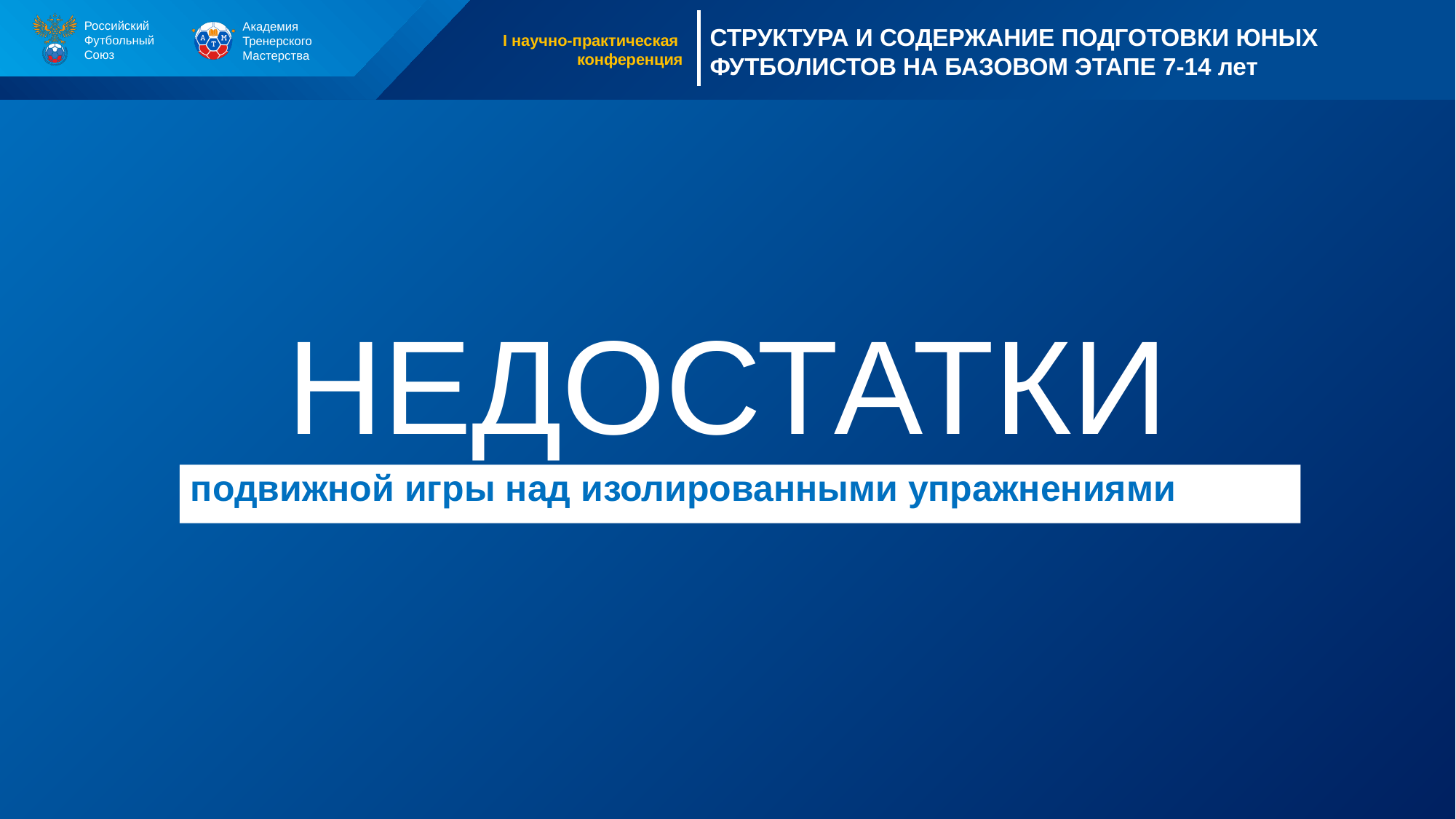

# НЕДОСТАТКИ
подвижной игры над изолированными упражнениями